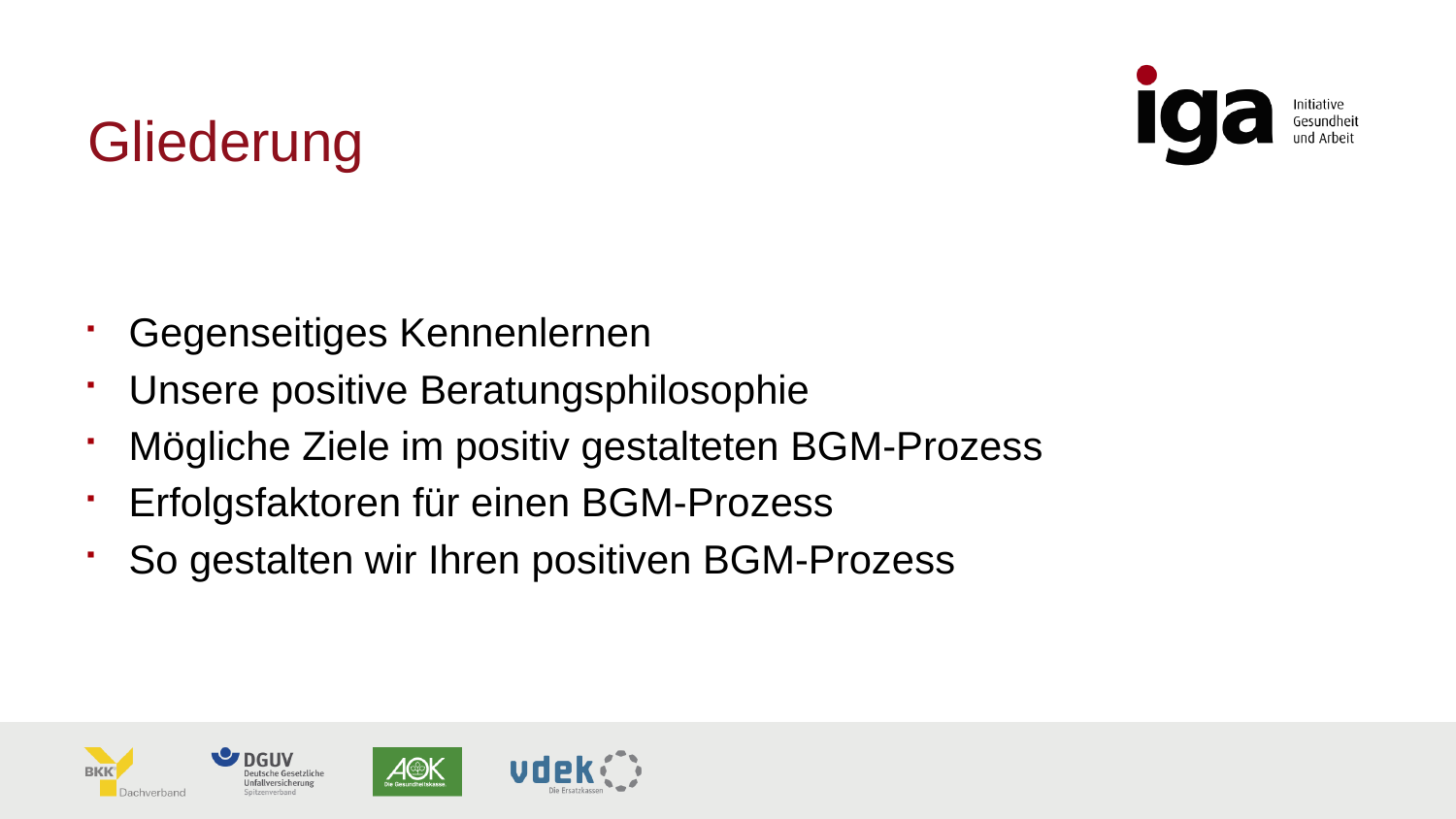

# Gliederung
Gegenseitiges Kennenlernen
Unsere positive Beratungsphilosophie
Mögliche Ziele im positiv gestalteten BGM-Prozess
Erfolgsfaktoren für einen BGM-Prozess
So gestalten wir Ihren positiven BGM-Prozess